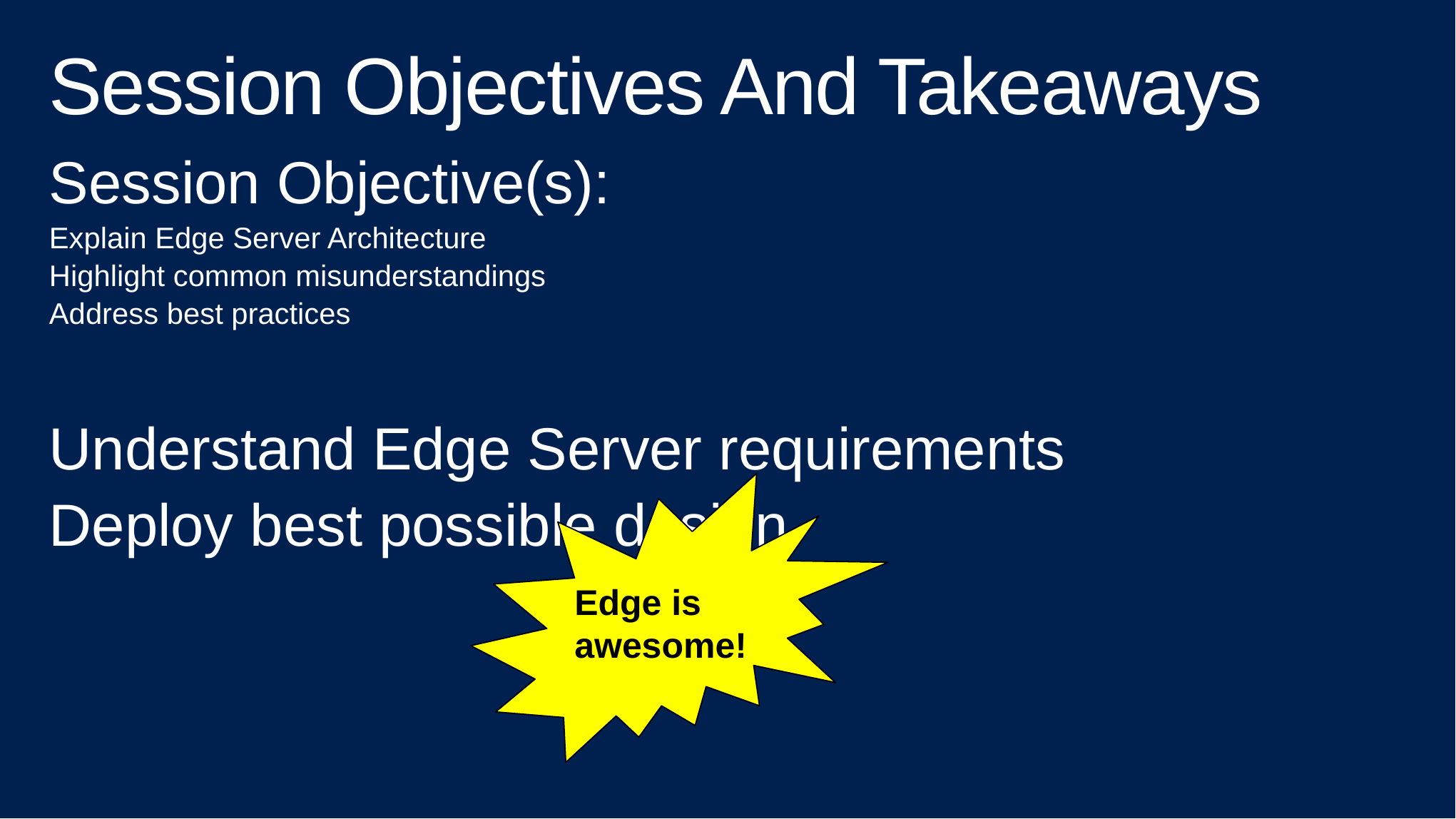

# Session Objectives And Takeaways
Session Objective(s):
Explain Edge Server Architecture
Highlight common misunderstandings
Address best practices

Understand Edge Server requirements
Deploy best possible design
Edge is awesome!